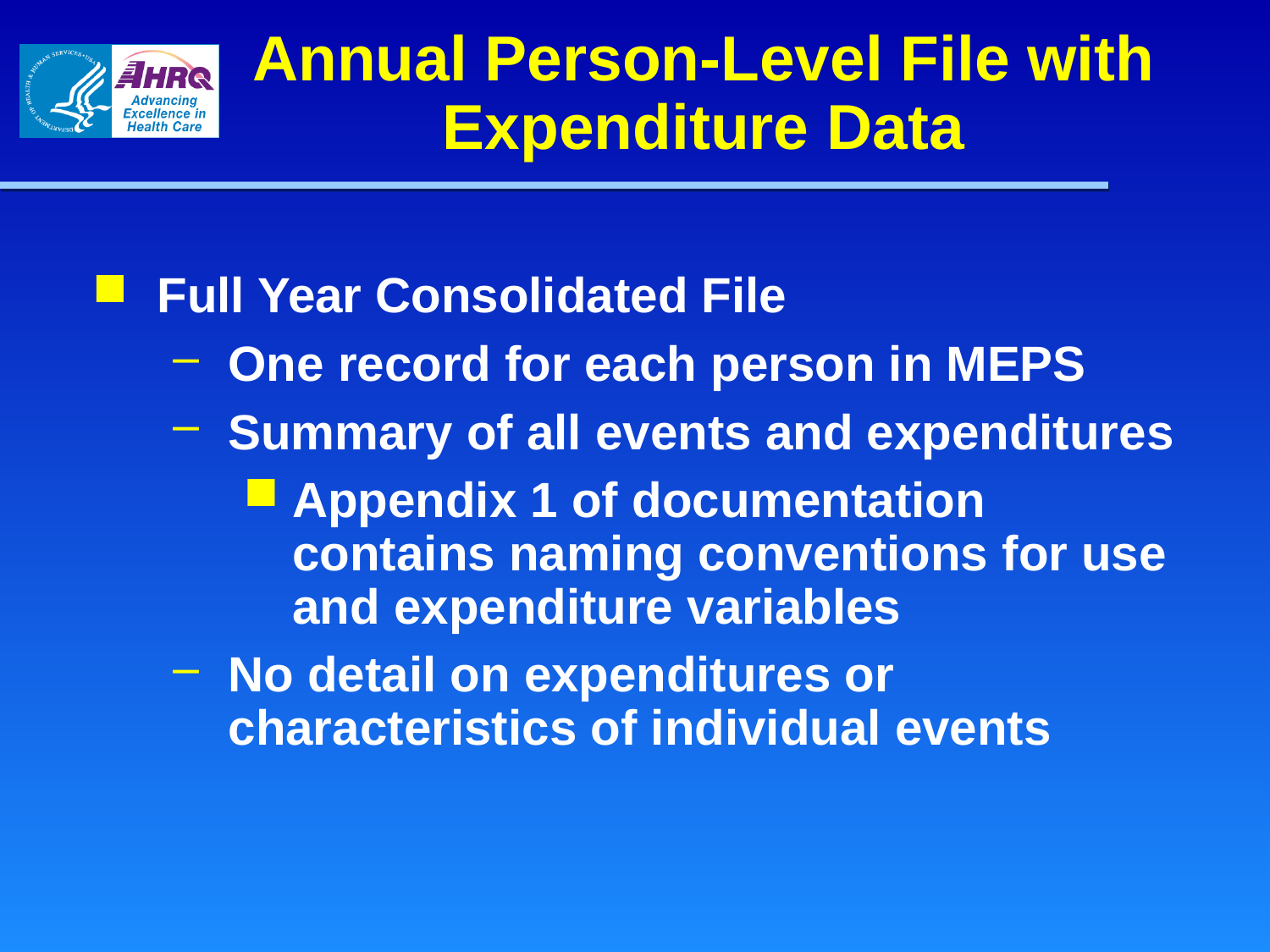

# Annual Person-Level File with Expenditure Data
Full Year Consolidated File
One record for each person in MEPS
Summary of all events and expenditures
Appendix 1 of documentation contains naming conventions for use and expenditure variables
No detail on expenditures or characteristics of individual events